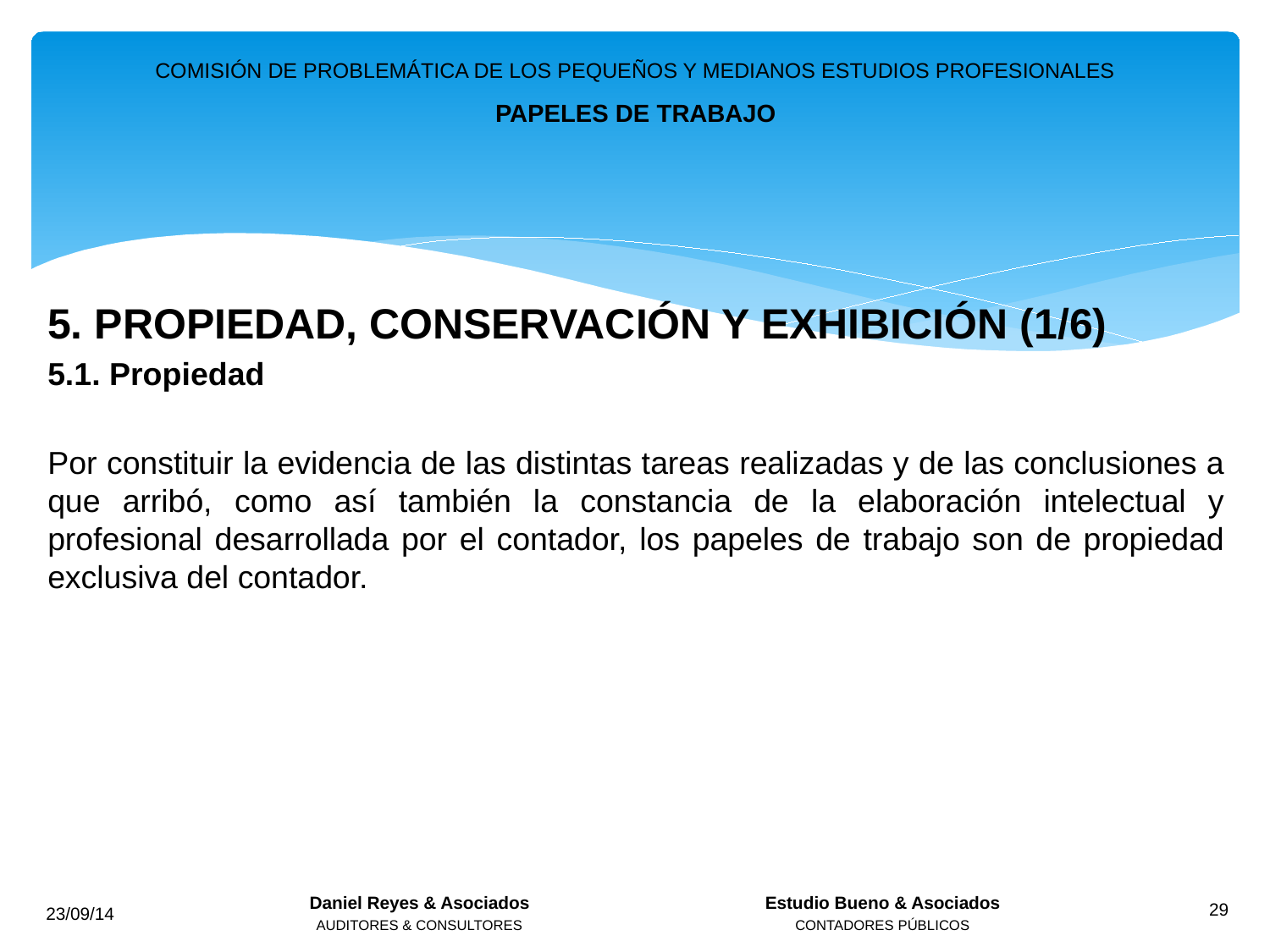

COMISIÓN DE PROBLEMÁTICA DE LOS PEQUEÑOS Y MEDIANOS ESTUDIOS PROFESIONALES
PAPELES DE TRABAJO
5. PROPIEDAD, CONSERVACIÓN Y EXHIBICIÓN (1/6)
5.1. Propiedad

Por constituir la evidencia de las distintas tareas realizadas y de las conclusiones a que arribó, como así también la constancia de la elaboración intelectual y profesional desarrollada por el contador, los papeles de trabajo son de propiedad exclusiva del contador.
Daniel Reyes & Asociados
AUDITORES & CONSULTORES
Estudio Bueno & Asociados
CONTADORES PÚBLICOS
23/09/14
29